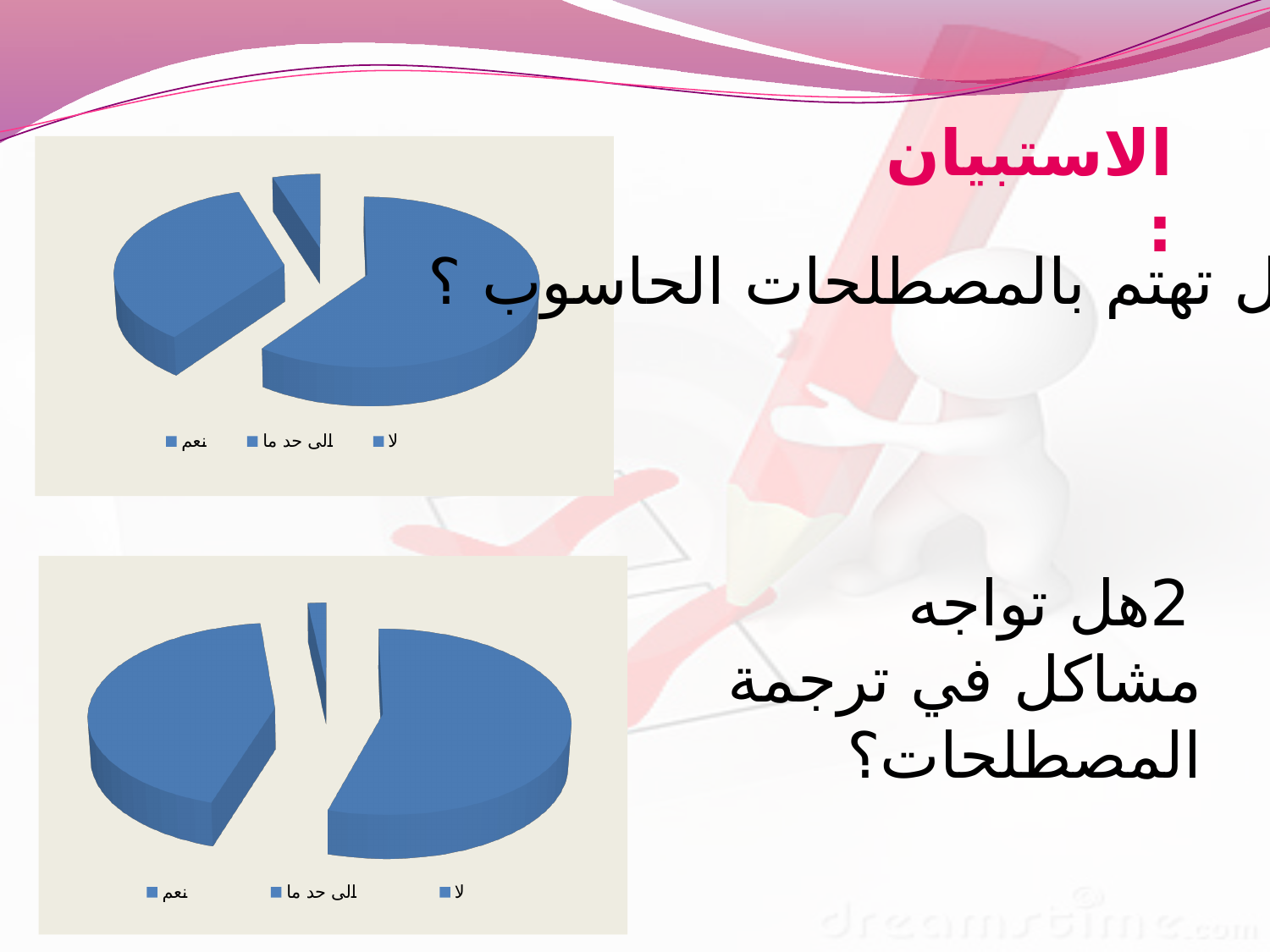

الاستبيان :

[unsupported chart]

  1 هل تهتم بالمصطلحات الحاسوب ؟

[unsupported chart]

 2هل تواجه مشاكل في ترجمة
المصطلحات؟